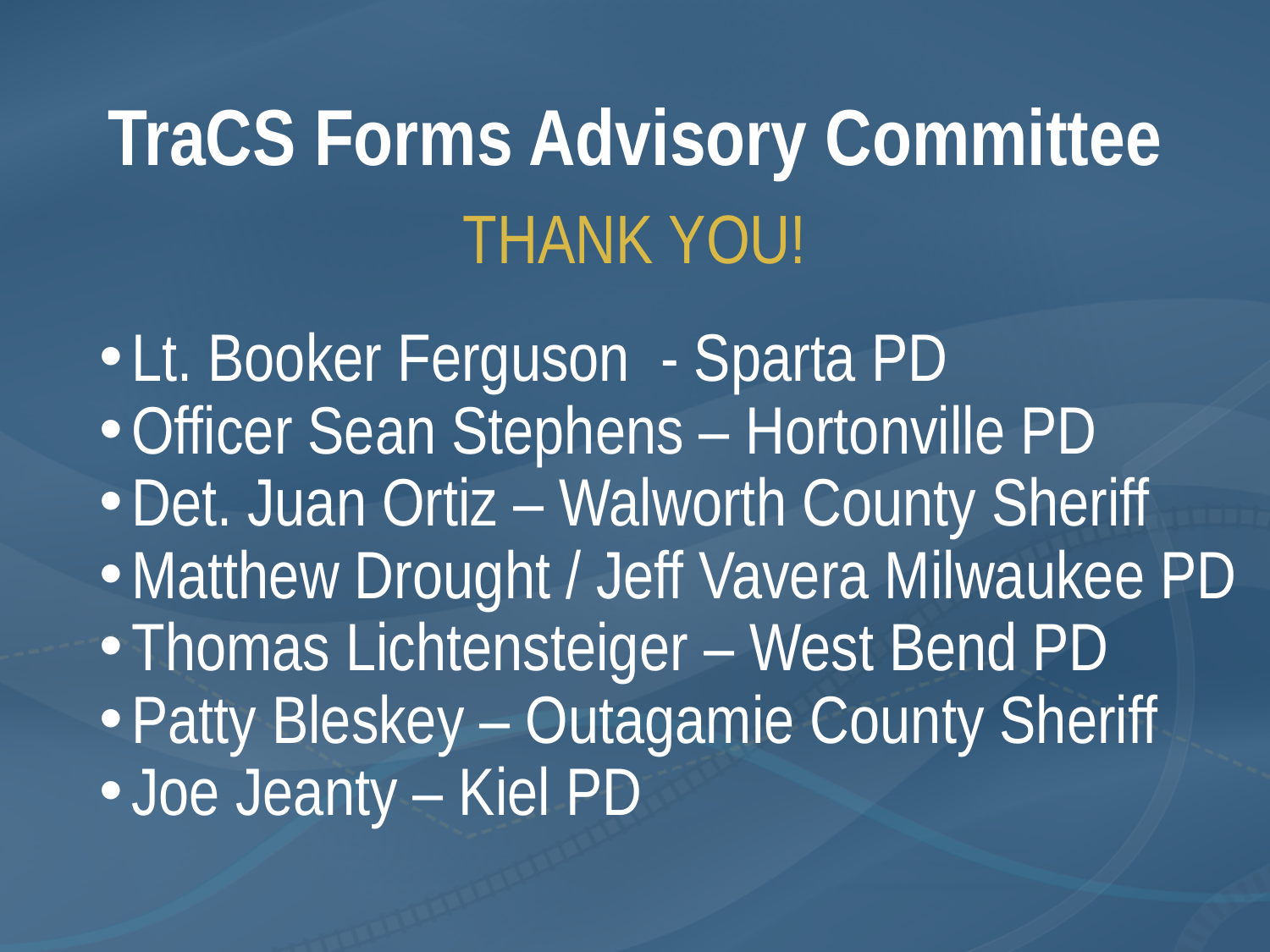

# TraCS Forms Advisory Committee
THANK YOU!
Lt. Booker Ferguson  - Sparta PD
Officer Sean Stephens – Hortonville PD
Det. Juan Ortiz – Walworth County Sheriff
Matthew Drought / Jeff Vavera Milwaukee PD
Thomas Lichtensteiger – West Bend PD
Patty Bleskey – Outagamie County Sheriff
Joe Jeanty – Kiel PD